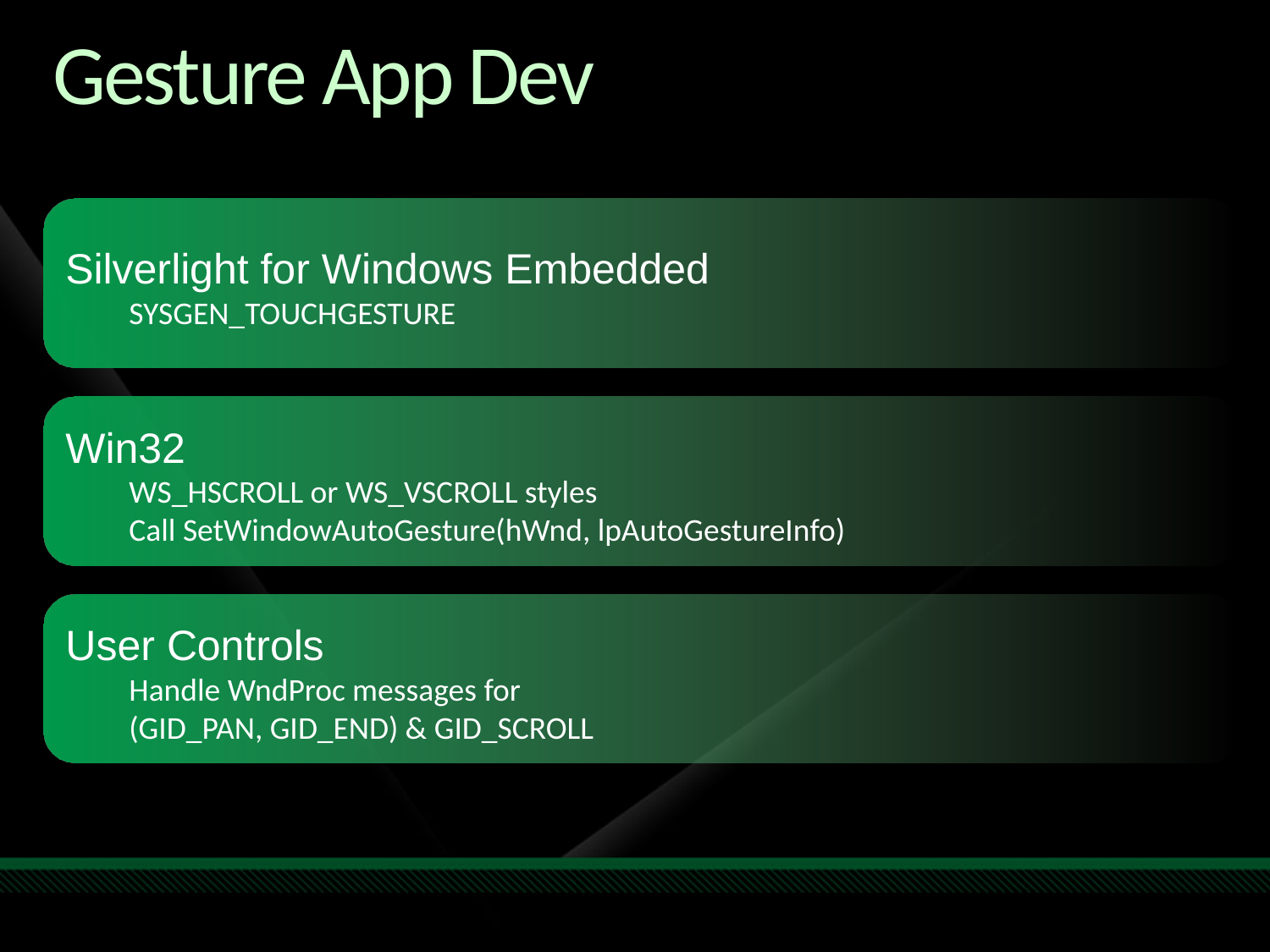

# Gesture App Dev
Silverlight for Windows Embedded
SYSGEN_TOUCHGESTURE
Win32
WS_HSCROLL or WS_VSCROLL styles
Call SetWindowAutoGesture(hWnd, lpAutoGestureInfo)
User Controls
Handle WndProc messages for
(GID_PAN, GID_END) & GID_SCROLL